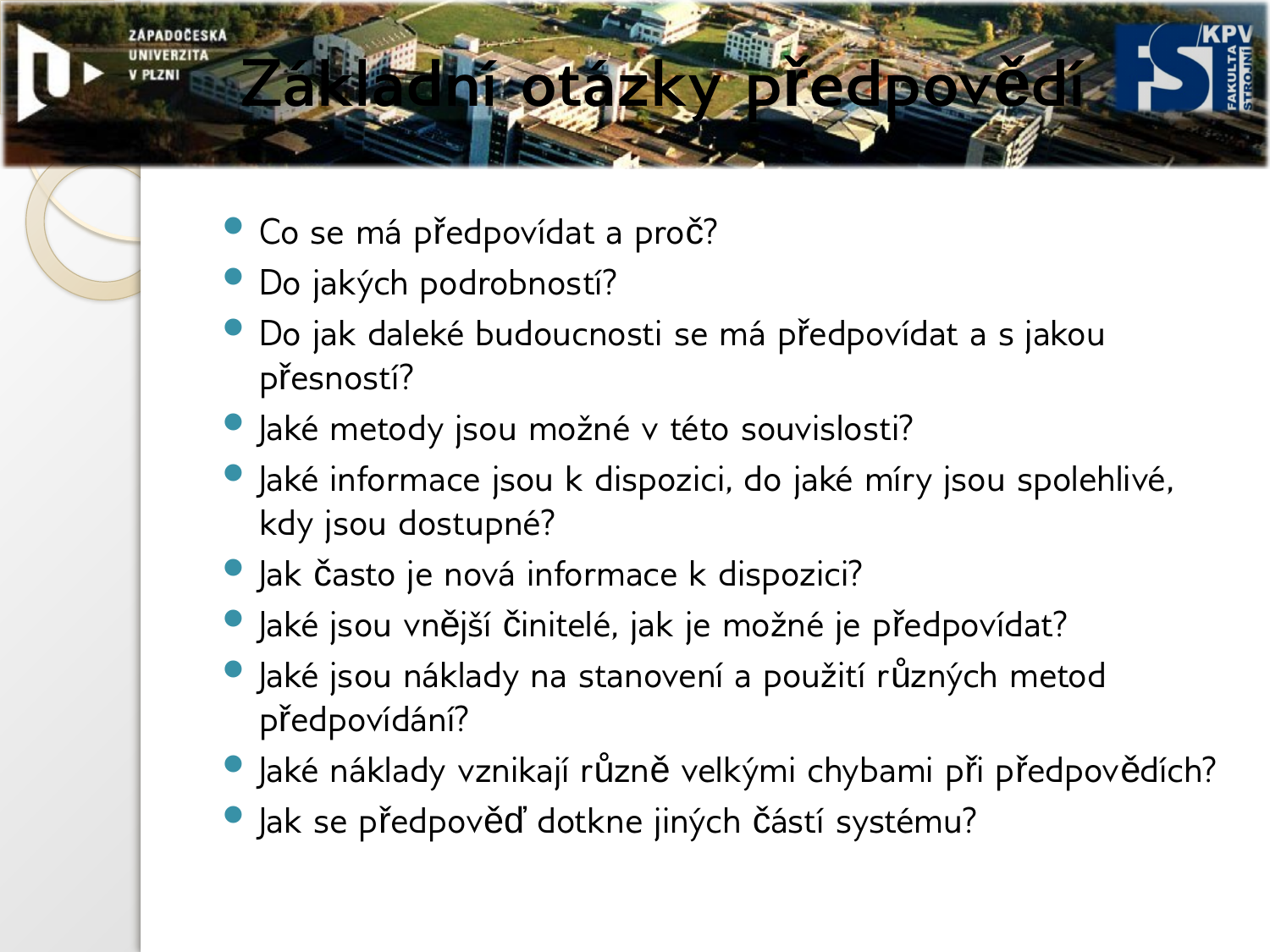

# Základní otázky předpovědí
Co se má předpovídat a proč?
Do jakých podrobností?
Do jak daleké budoucnosti se má předpovídat a s jakou přesností?
Jaké metody jsou možné v této souvislosti?
Jaké informace jsou k dispozici, do jaké míry jsou spolehlivé, kdy jsou dostupné?
Jak často je nová informace k dispozici?
Jaké jsou vnější činitelé, jak je možné je předpovídat?
Jaké jsou náklady na stanovení a použití různých metod předpovídání?
Jaké náklady vznikají různě velkými chybami při předpovědích?
Jak se předpověď dotkne jiných částí systému?